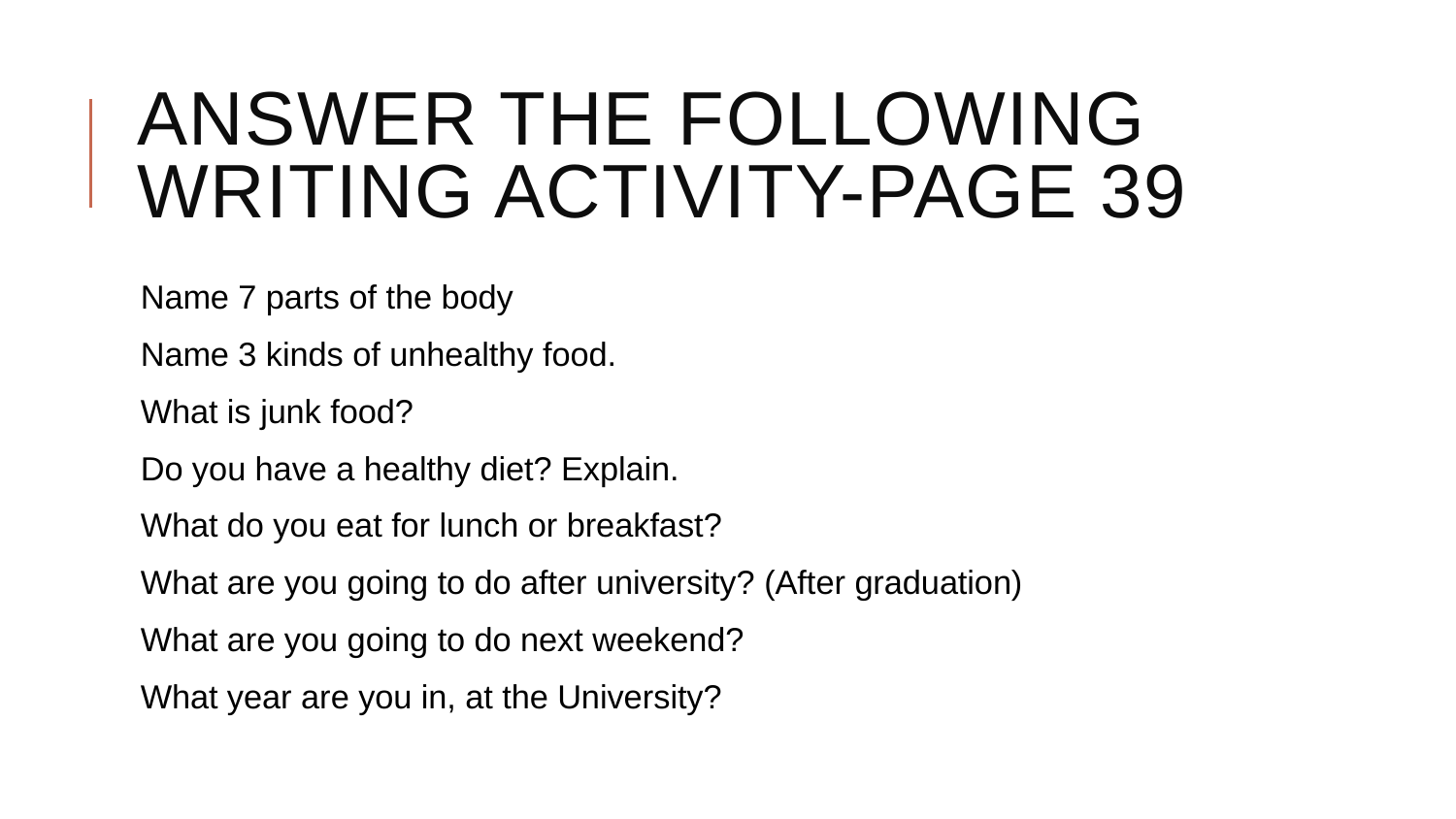

# Answer the following writing activity-page 39
Name 7 parts of the body
Name 3 kinds of unhealthy food.
What is junk food?
Do you have a healthy diet? Explain.
What do you eat for lunch or breakfast?
What are you going to do after university? (After graduation)
What are you going to do next weekend?
What year are you in, at the University?